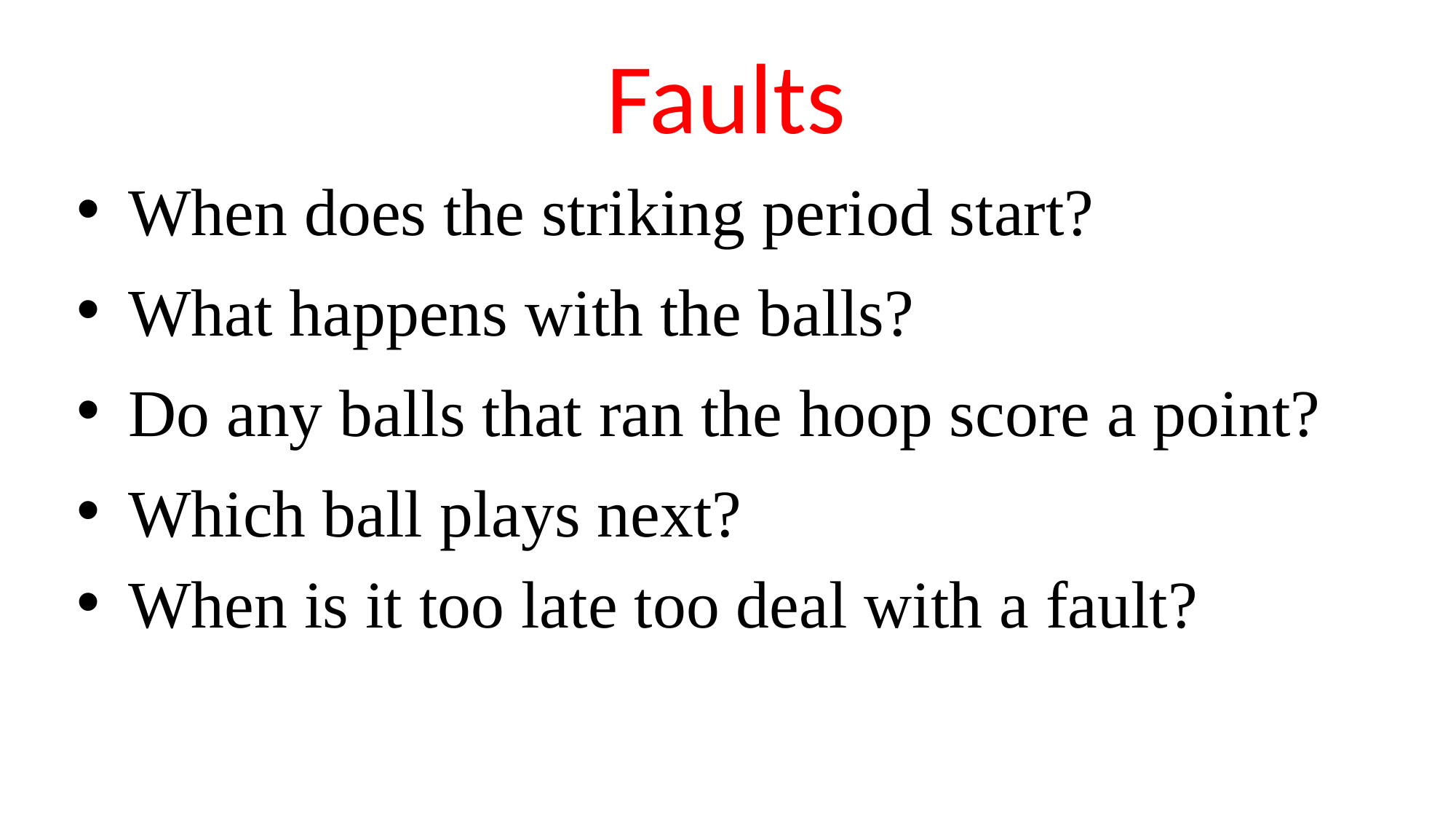

# Faults
When does the striking period start?
What happens with the balls?
Do any balls that ran the hoop score a point?
Which ball plays next?
When is it too late too deal with a fault?